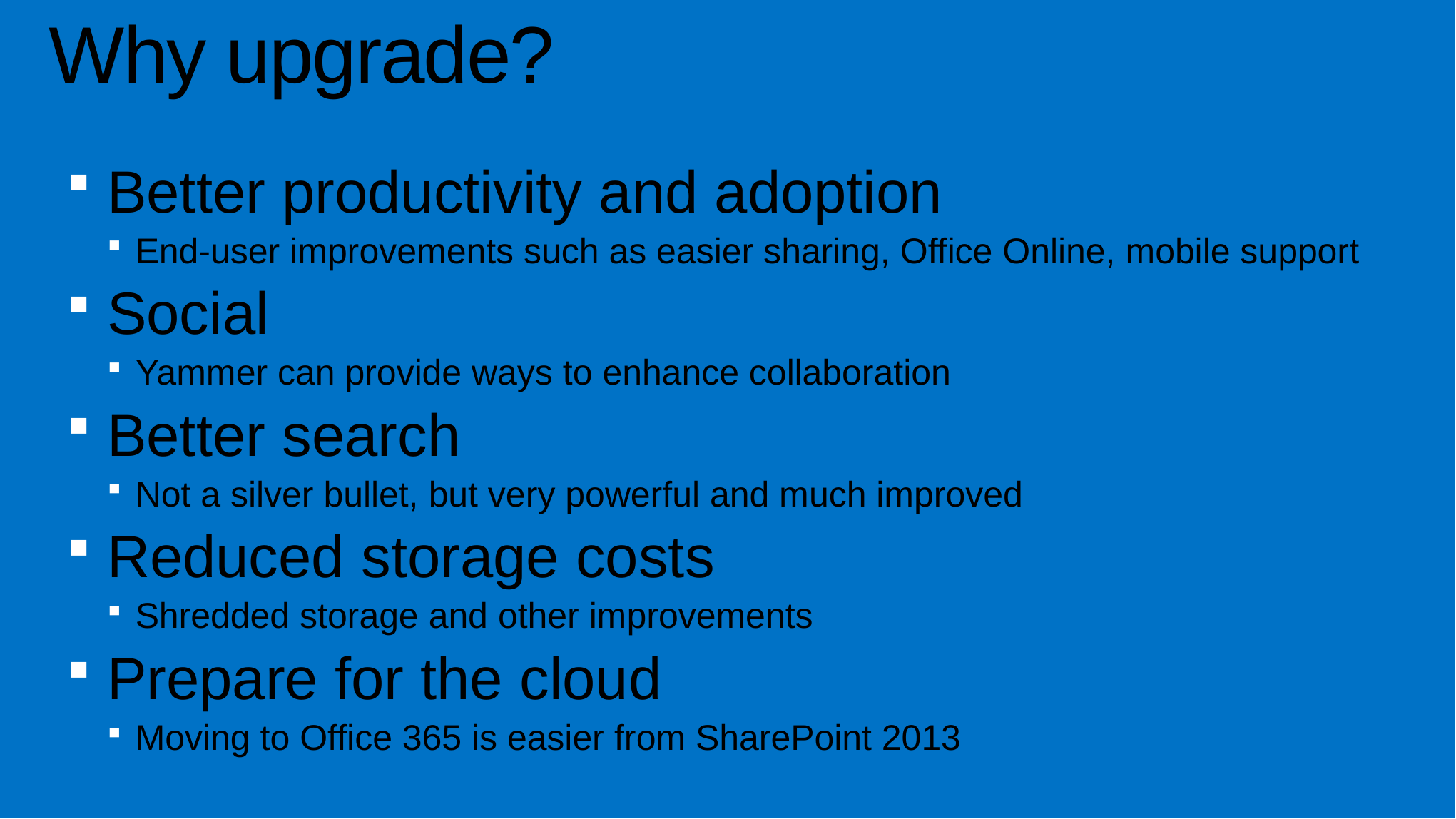

# Why upgrade?
Better productivity and adoption
End-user improvements such as easier sharing, Office Online, mobile support
Social
Yammer can provide ways to enhance collaboration
Better search
Not a silver bullet, but very powerful and much improved
Reduced storage costs
Shredded storage and other improvements
Prepare for the cloud
Moving to Office 365 is easier from SharePoint 2013